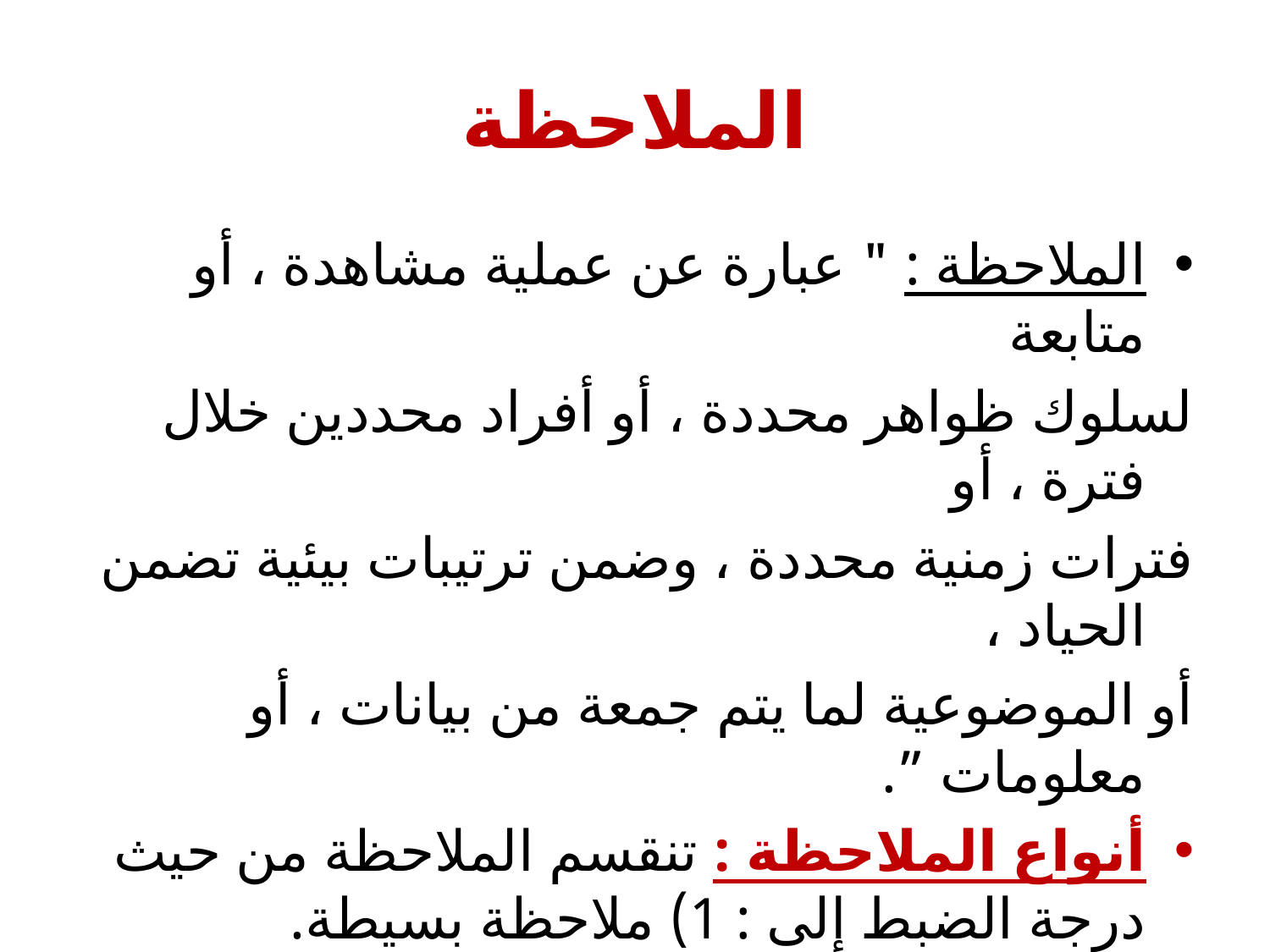

# الملاحظة
الملاحظة : " عبارة عن عملية مشاهدة ، أو متابعة
لسلوك ظواهر محددة ، أو أفراد محددين خلال فترة ، أو
فترات زمنية محددة ، وضمن ترتيبات بيئية تضمن الحياد ،
أو الموضوعية لما يتم جمعة من بيانات ، أو معلومات ”.
أنواع الملاحظة : تنقسم الملاحظة من حيث درجة الضبط إلى : 1) ملاحظة بسيطة.
           2) ملاحظة منتظمة.